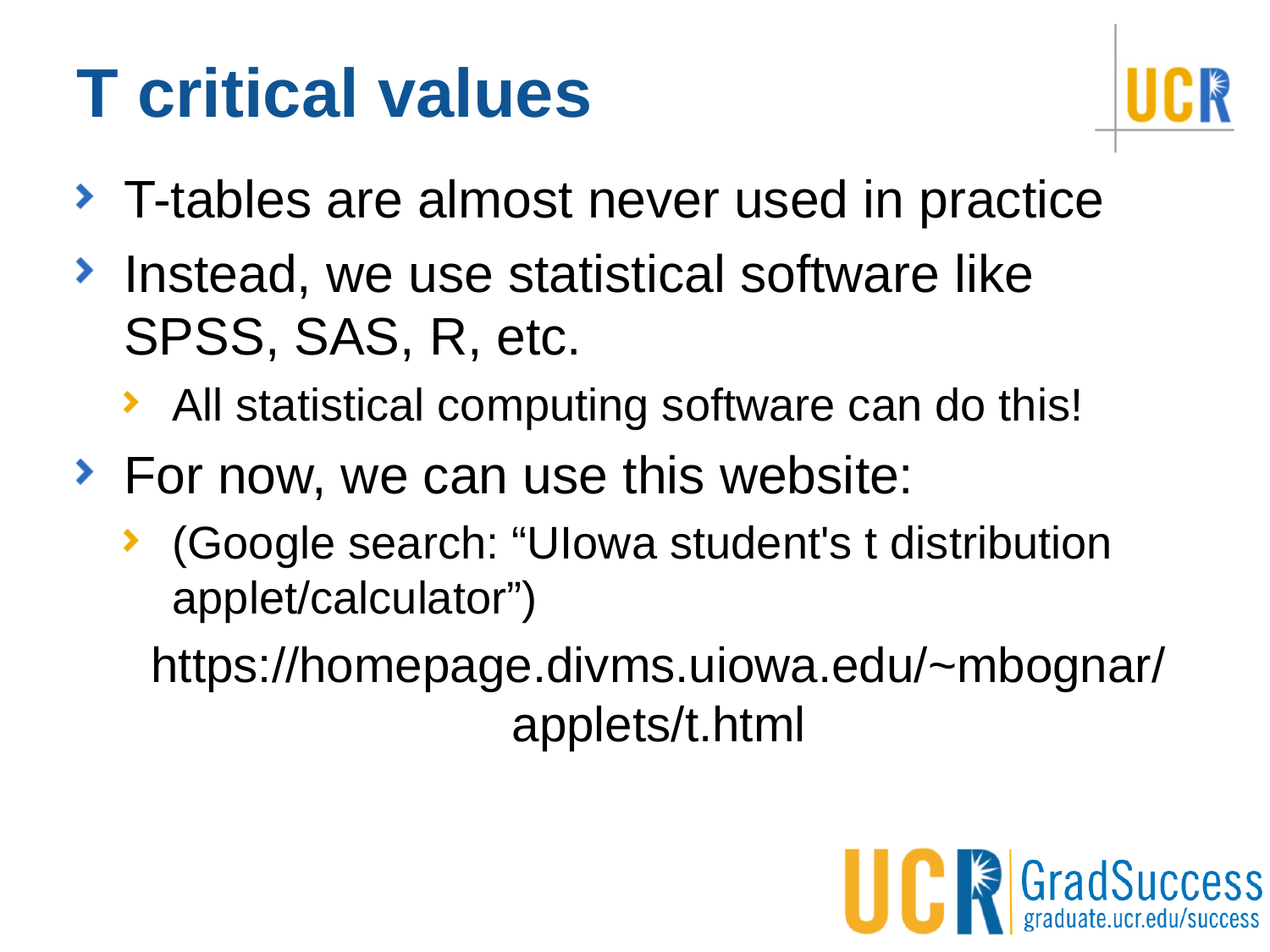

# T critical values
T-tables are almost never used in practice
Instead, we use statistical software like SPSS, SAS, R, etc.
All statistical computing software can do this!
For now, we can use this website:
(Google search: “UIowa student's t distribution applet/calculator”)
https://homepage.divms.uiowa.edu/~mbognar/applets/t.html